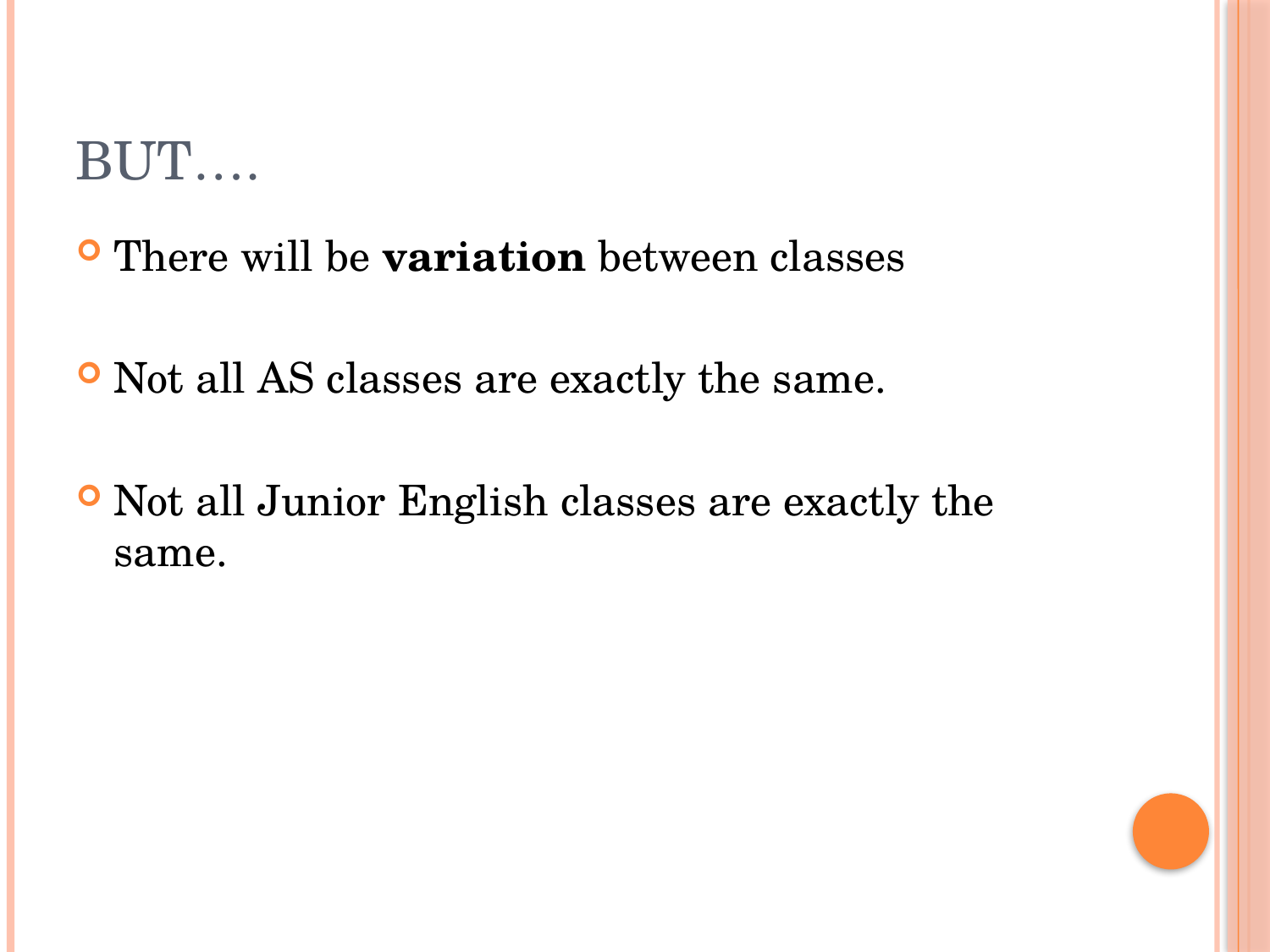

# But….
There will be variation between classes

Not all AS classes are exactly the same.

Not all Junior English classes are exactly the same.